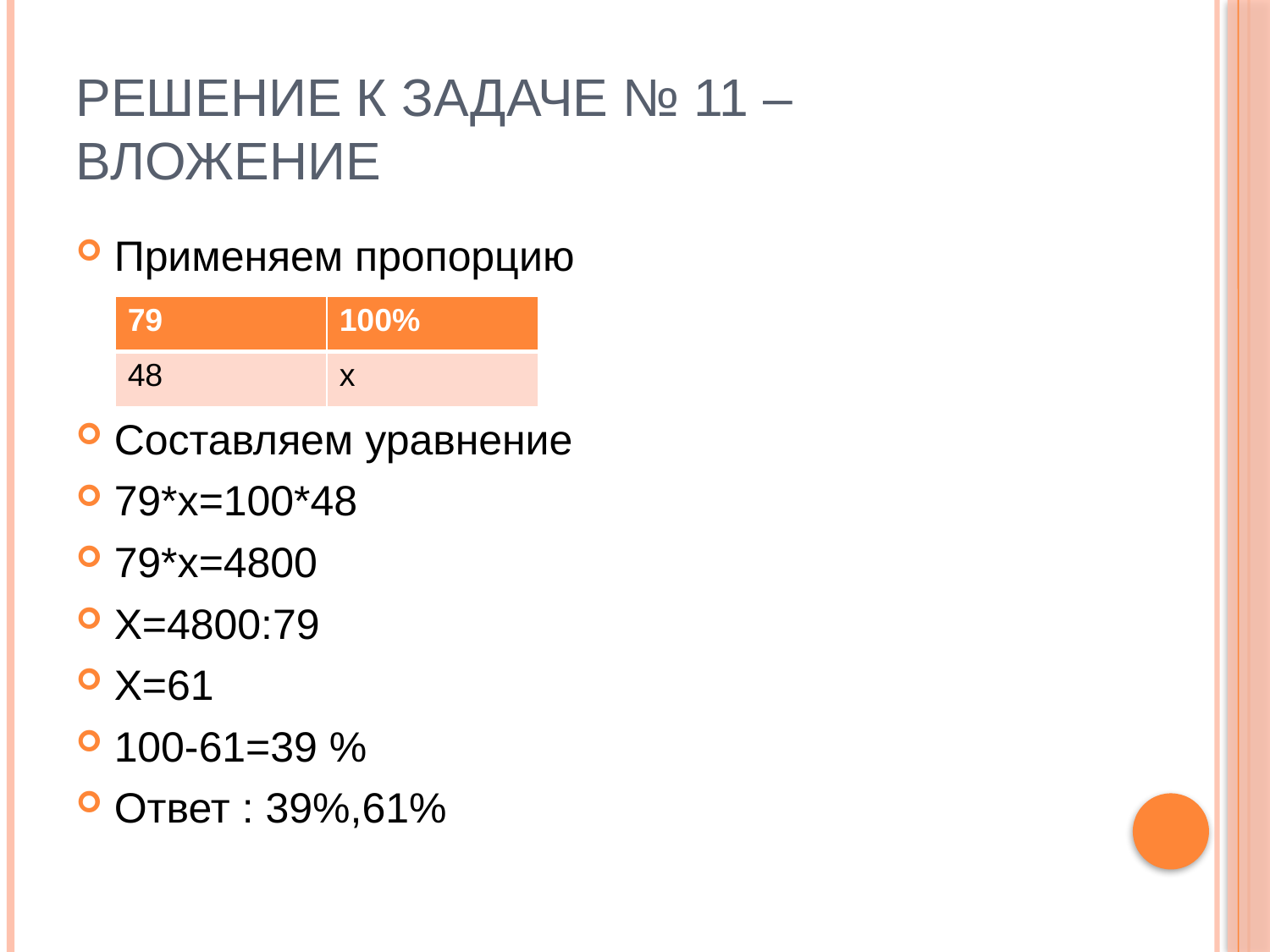

# Решение к задаче № 11 – Вложение
Применяем пропорцию

Составляем уравнение
79*х=100*48
79*х=4800
Х=4800:79
Х=61
100-61=39 %
Ответ : 39%,61%
| 79 | 100% |
| --- | --- |
| 48 | х |